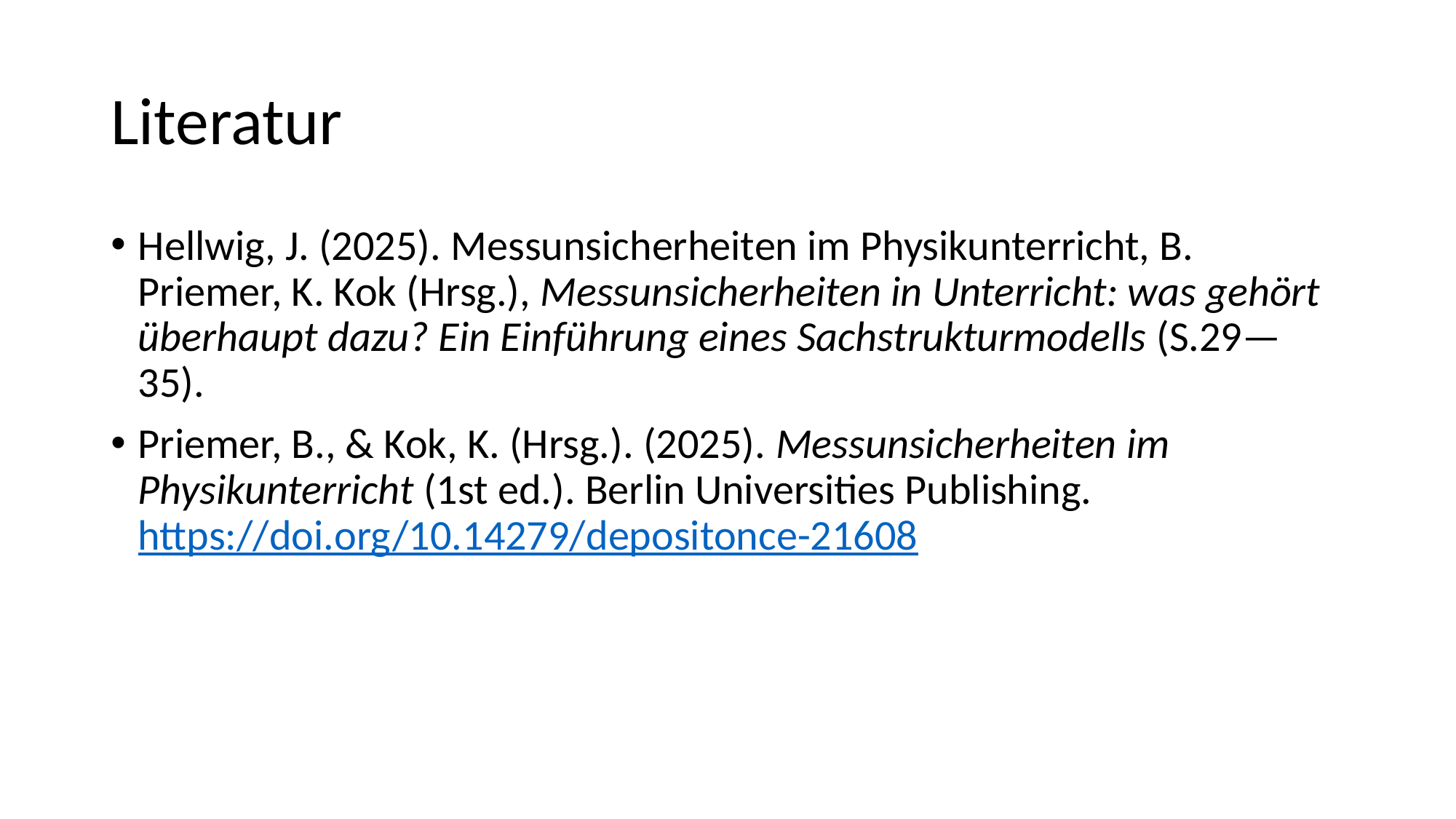

# Literatur
Hellwig, J. (2025). Messunsicherheiten im Physikunterricht, B. Priemer, K. Kok (Hrsg.), Messunsicherheiten in Unterricht: was gehört überhaupt dazu? Ein Einführung eines Sachstrukturmodells (S.29—35).
Priemer, B., & Kok, K. (Hrsg.). (2025). Messunsicherheiten im Physikunterricht (1st ed.). Berlin Universities Publishing. https://doi.org/10.14279/depositonce-21608